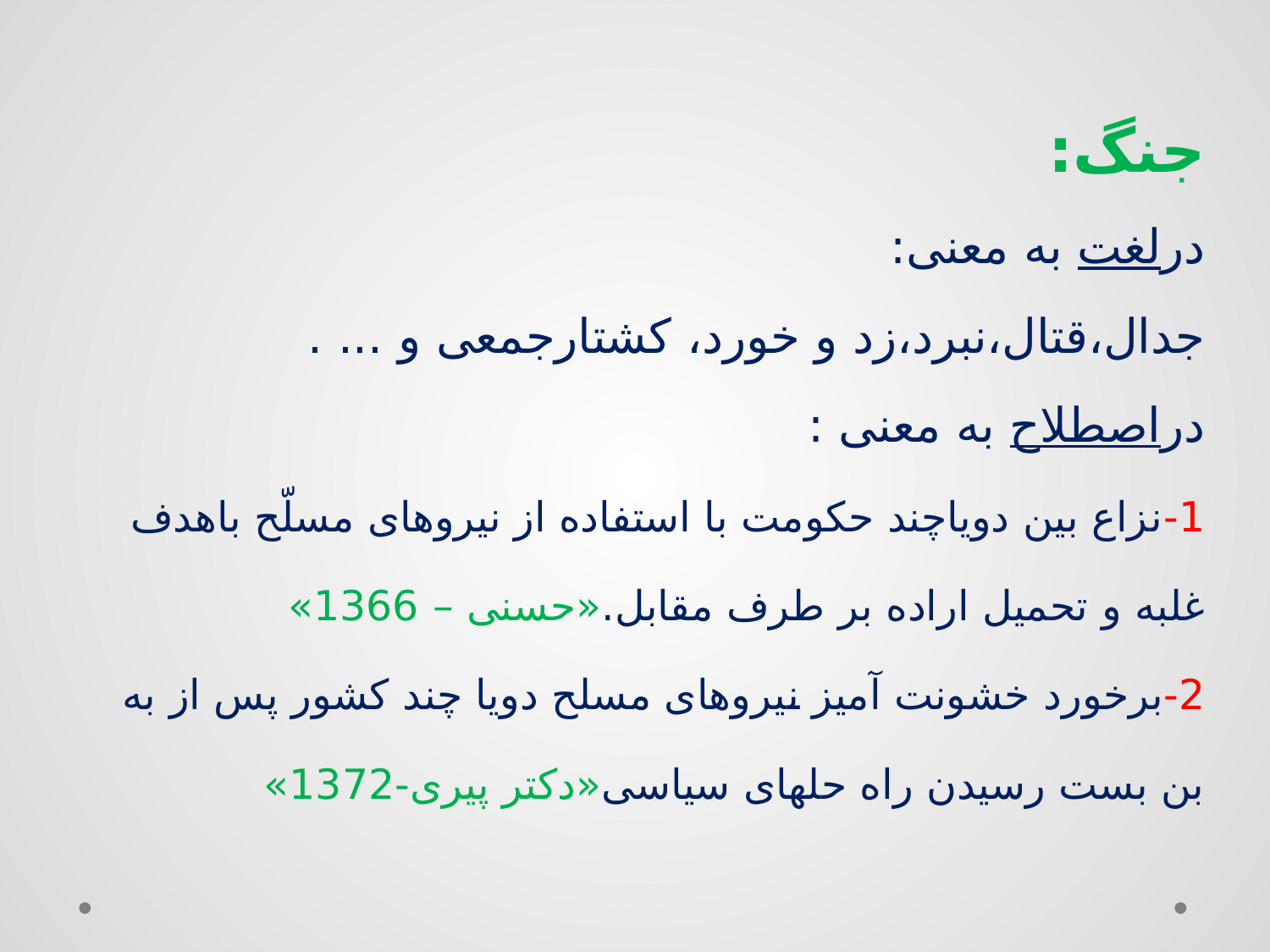

# جنگ: درلغت به معنی: جدال،قتال،نبرد،زد و خورد، کشتارجمعی و ... . دراصطلاح به معنی : 1-نزاع بین دویاچند حکومت با استفاده از نیروهای مسلّح باهدف غلبه و تحمیل اراده بر طرف مقابل.«حسنی – 1366» 2-برخورد خشونت آمیز نیروهای مسلح دویا چند کشور پس از به بن بست رسیدن راه حلهای سیاسی«دکتر پیری-1372»